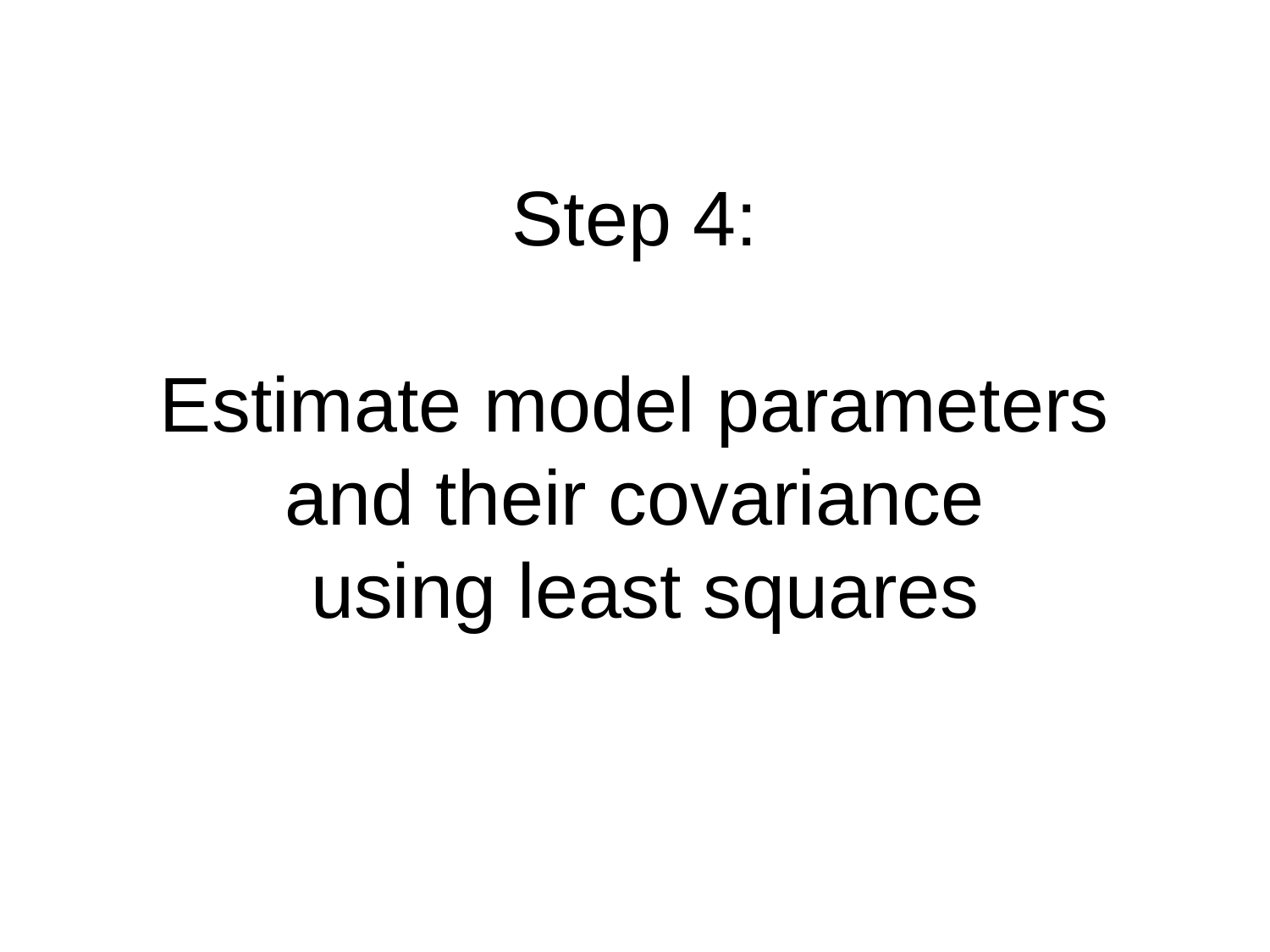

# Step 4: Estimate model parameters and their covariance using least squares